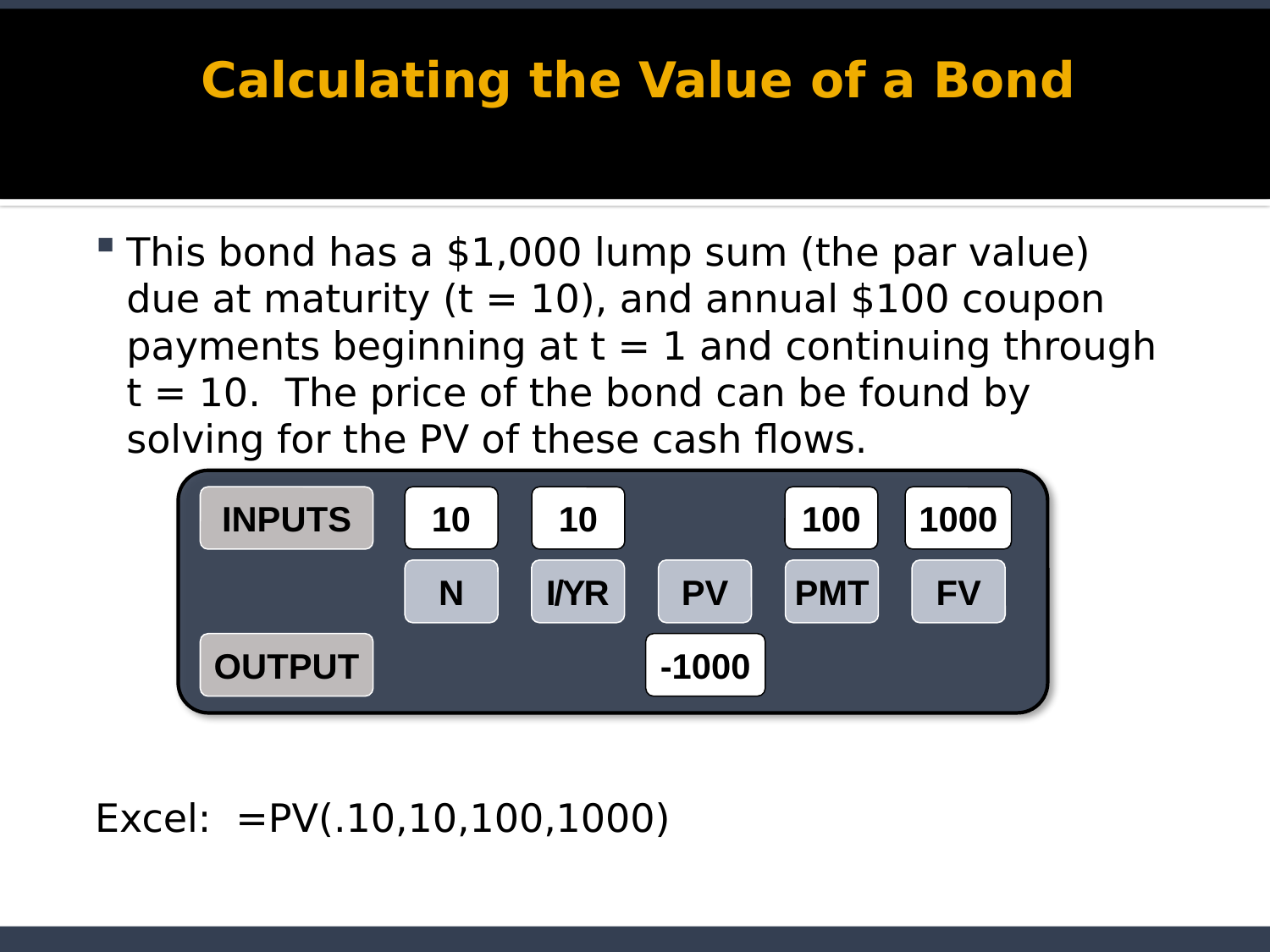

# Calculating the Value of a Bond
This bond has a $1,000 lump sum (the par value) due at maturity (t = 10), and annual $100 coupon payments beginning at t = 1 and continuing through t = 10.  The price of the bond can be found by solving for the PV of these cash flows.

Excel:  =PV(.10,10,100,1000)

INPUTS
10
10
100
1000
N
I/YR
PV
PMT
FV
OUTPUT
-1000